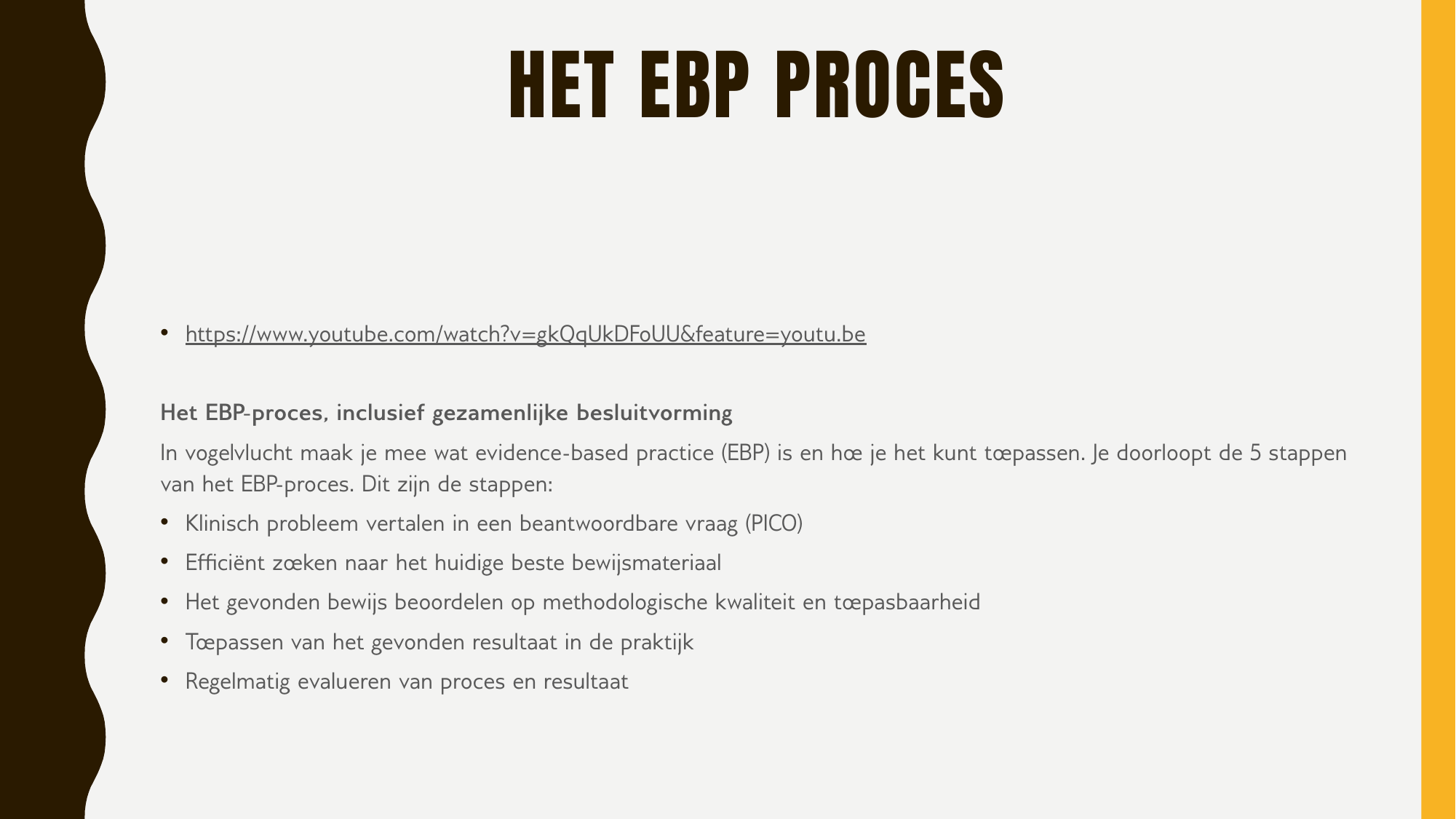

# Het EBP proces

https://www.youtube.com/watch?v=gkQqUkDFoUU&feature=youtu.be

Het EBP-proces, inclusief gezamenlijke besluitvorming
In vogelvlucht maak je mee wat evidence-based practice (EBP) is en hoe je het kunt toepassen. Je doorloopt de 5 stappen van het EBP-proces. Dit zijn de stappen:
Klinisch probleem vertalen in een beantwoordbare vraag (PICO)
Efficiënt zoeken naar het huidige beste bewijsmateriaal
Het gevonden bewijs beoordelen op methodologische kwaliteit en toepasbaarheid
Toepassen van het gevonden resultaat in de praktijk
Regelmatig evalueren van proces en resultaat